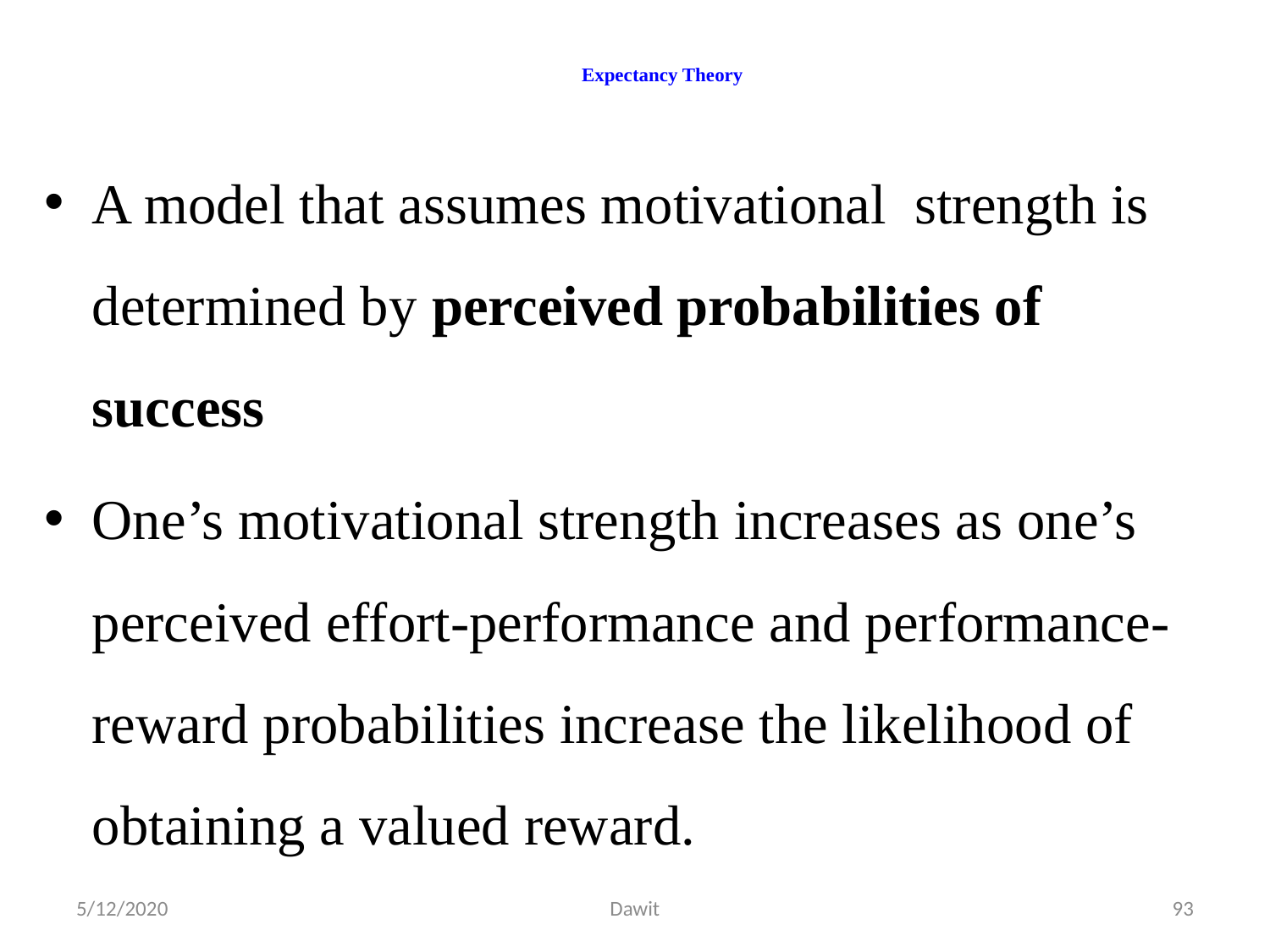

# Expectancy Theory
A model that assumes motivational  strength is determined by perceived probabilities of success
One’s motivational strength increases as one’s perceived effort-performance and performance-reward probabilities increase the likelihood of obtaining a valued reward.

5/12/2020
Dawit
93